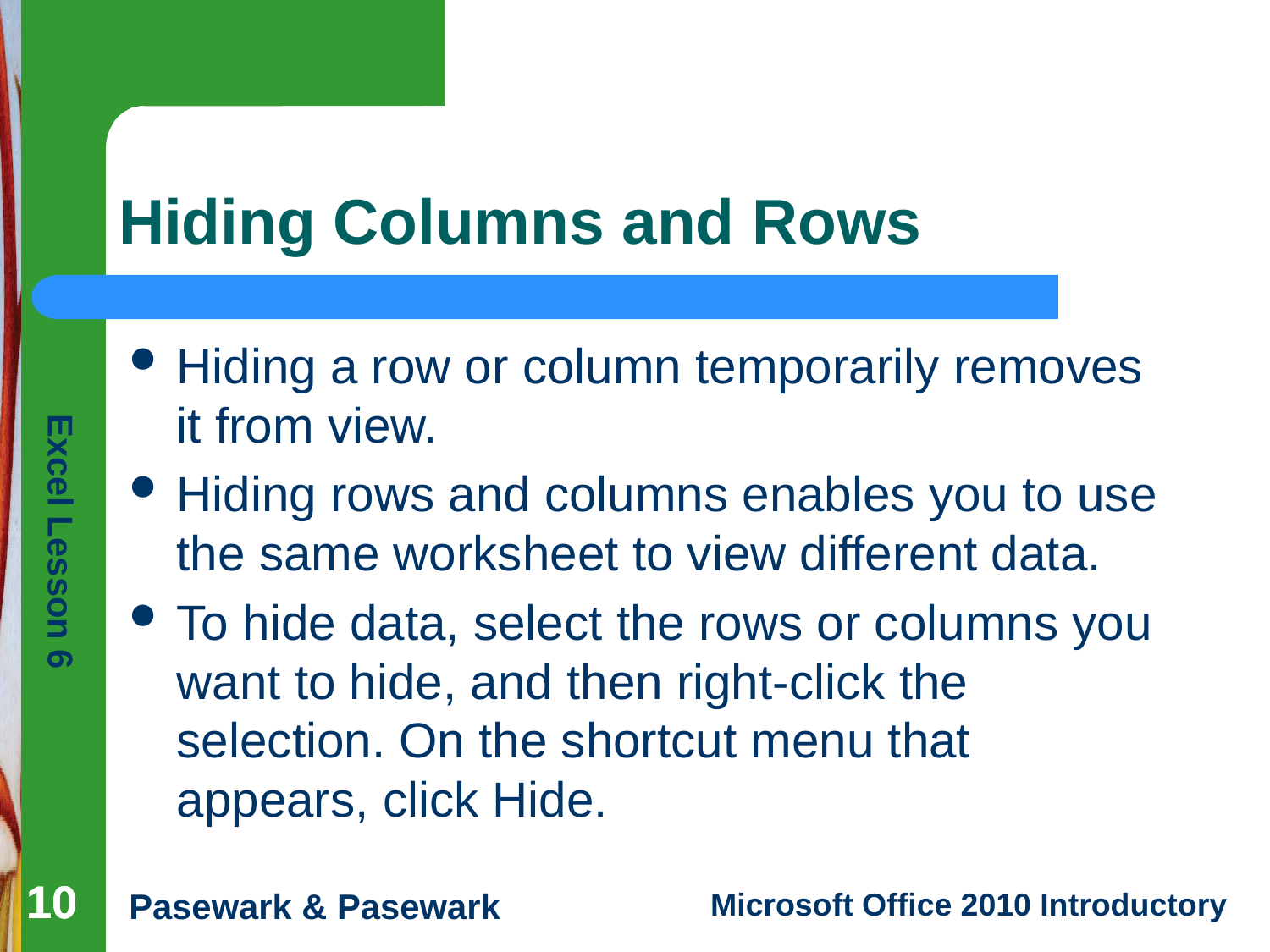

# Hiding Columns and Rows
Hiding a row or column temporarily removes it from view.
Hiding rows and columns enables you to use the same worksheet to view different data.
To hide data, select the rows or columns you want to hide, and then right-click the selection. On the shortcut menu that appears, click Hide.
10
10
10